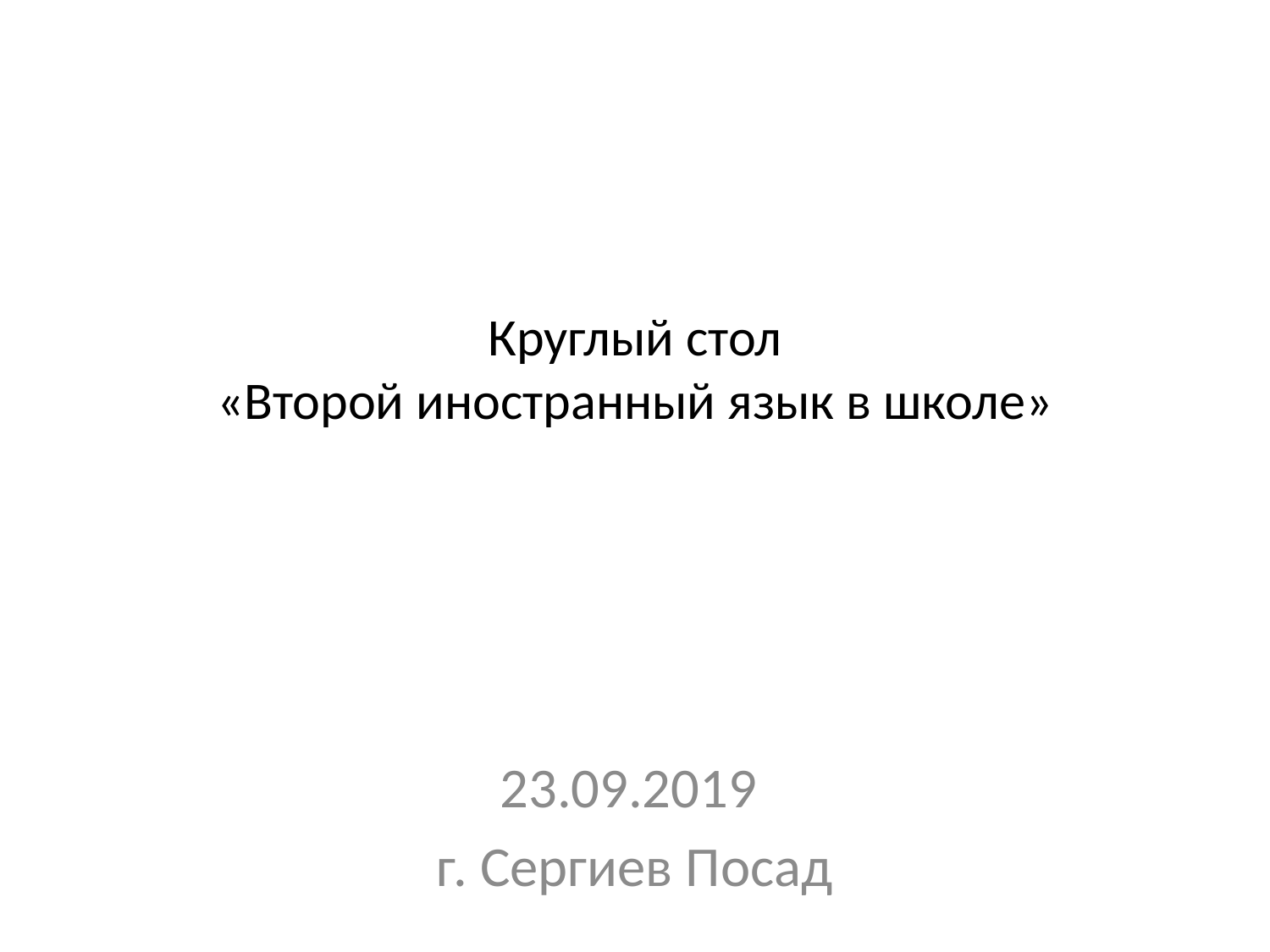

# Круглый стол «Второй иностранный язык в школе»

23.09.2019
г. Сергиев Посад